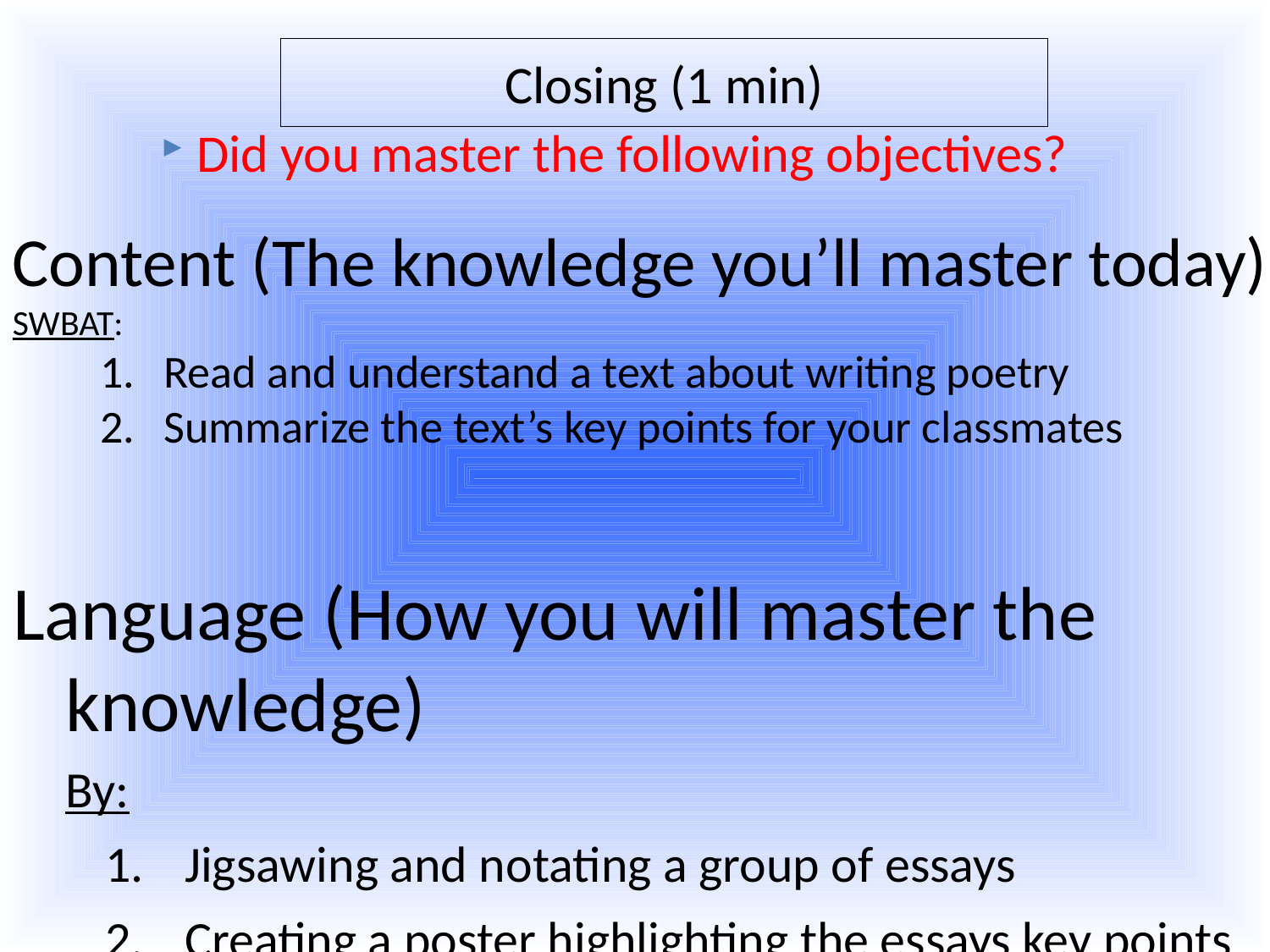

Content (The knowledge you’ll master today)
SWBAT:
Create rough draft classroom norms for 10 different situations
Create class-wide final-draft classroom norms for 10 different situations
Define the word “norm” and explain why it is important to have norms

# Closing (1 min)
Did you master the following objectives?
Content (The knowledge you’ll master today)
SWBAT:
Read and understand a text about writing poetry
Summarize the text’s key points for your classmates

Language (How you will master the knowledge)
	By:
Jigsawing and notating a group of essays
Creating a poster highlighting the essays key points